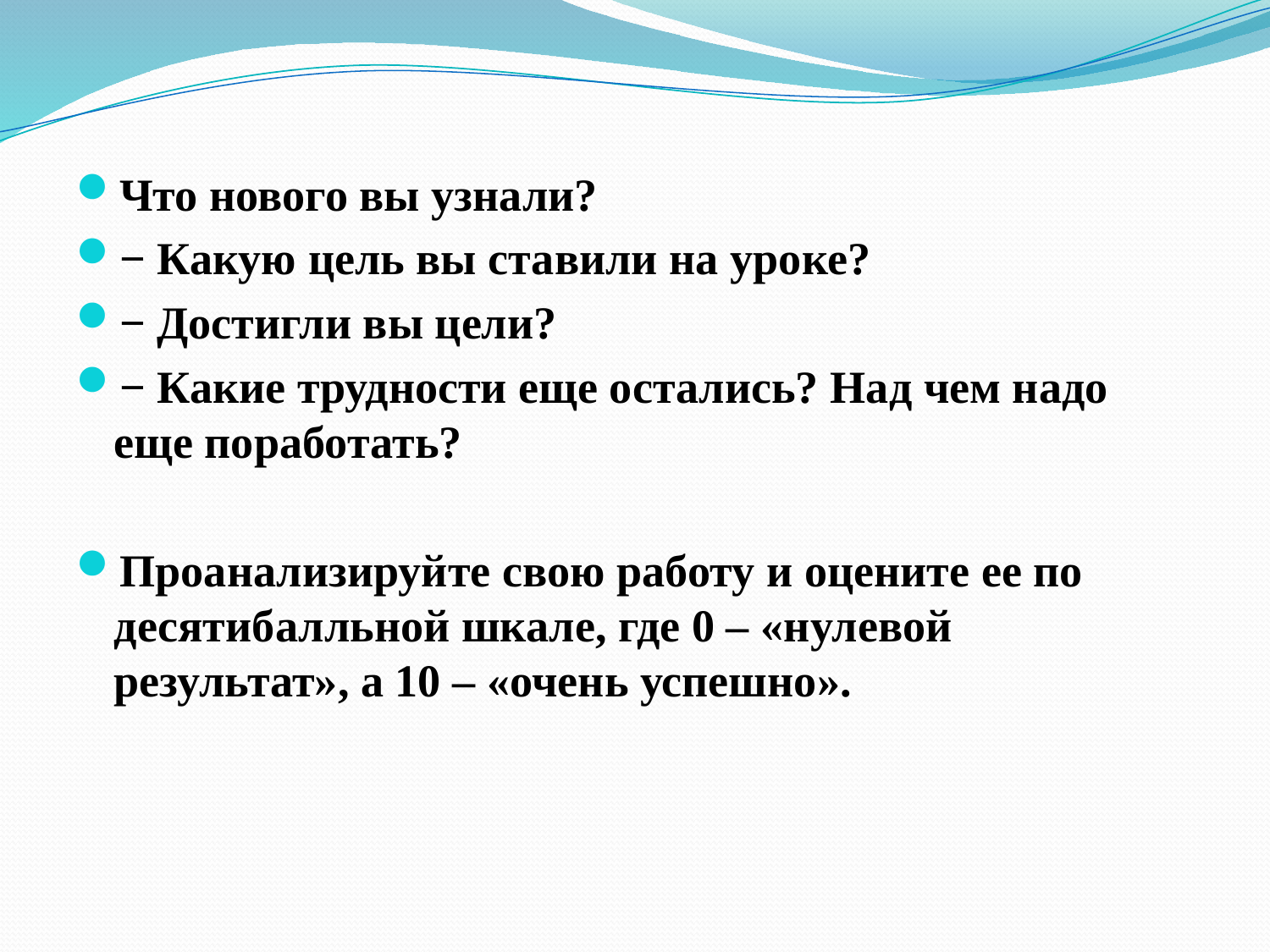

#
Что нового вы узнали?
− Какую цель вы ставили на уроке?
− Достигли вы цели?
− Какие трудности еще остались? Над чем надо еще поработать?

Проанализируйте свою работу и оцените ее по десятибалльной шкале, где 0 – «нулевой результат», а 10 – «очень успешно».